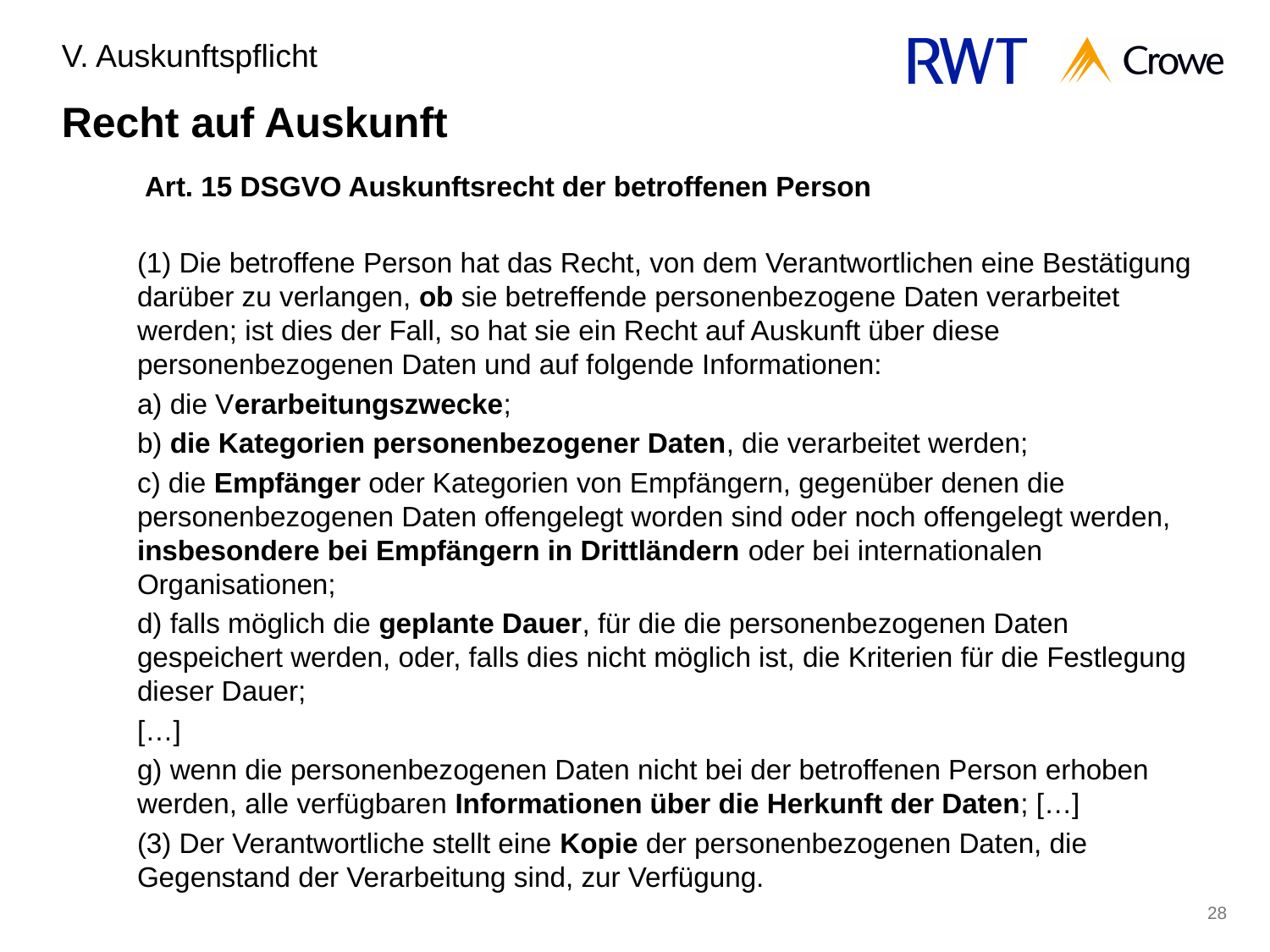

V. Auskunftspflicht

Recht auf Auskunft
       Art. 15 DSGVO Auskunftsrecht der betroffenen Person

(1) Die betroffene Person hat das Recht, von dem Verantwortlichen eine Bestätigung darüber zu verlangen, ob sie betreffende personenbezogene Daten verarbeitet werden; ist dies der Fall, so hat sie ein Recht auf Auskunft über diese personenbezogenen Daten und auf folgende Informationen:
a) die Verarbeitungszwecke;
b) die Kategorien personenbezogener Daten, die verarbeitet werden;
c) die Empfänger oder Kategorien von Empfängern, gegenüber denen die personenbezogenen Daten offengelegt worden sind oder noch offengelegt werden, insbesondere bei Empfängern in Drittländern oder bei internationalen Organisationen;
d) falls möglich die geplante Dauer, für die die personenbezogenen Daten gespeichert werden, oder, falls dies nicht möglich ist, die Kriterien für die Festlegung dieser Dauer;
[…]
g) wenn die personenbezogenen Daten nicht bei der betroffenen Person erhoben werden, alle verfügbaren Informationen über die Herkunft der Daten; […]
(3) Der Verantwortliche stellt eine Kopie der personenbezogenen Daten, die Gegenstand der Verarbeitung sind, zur Verfügung.